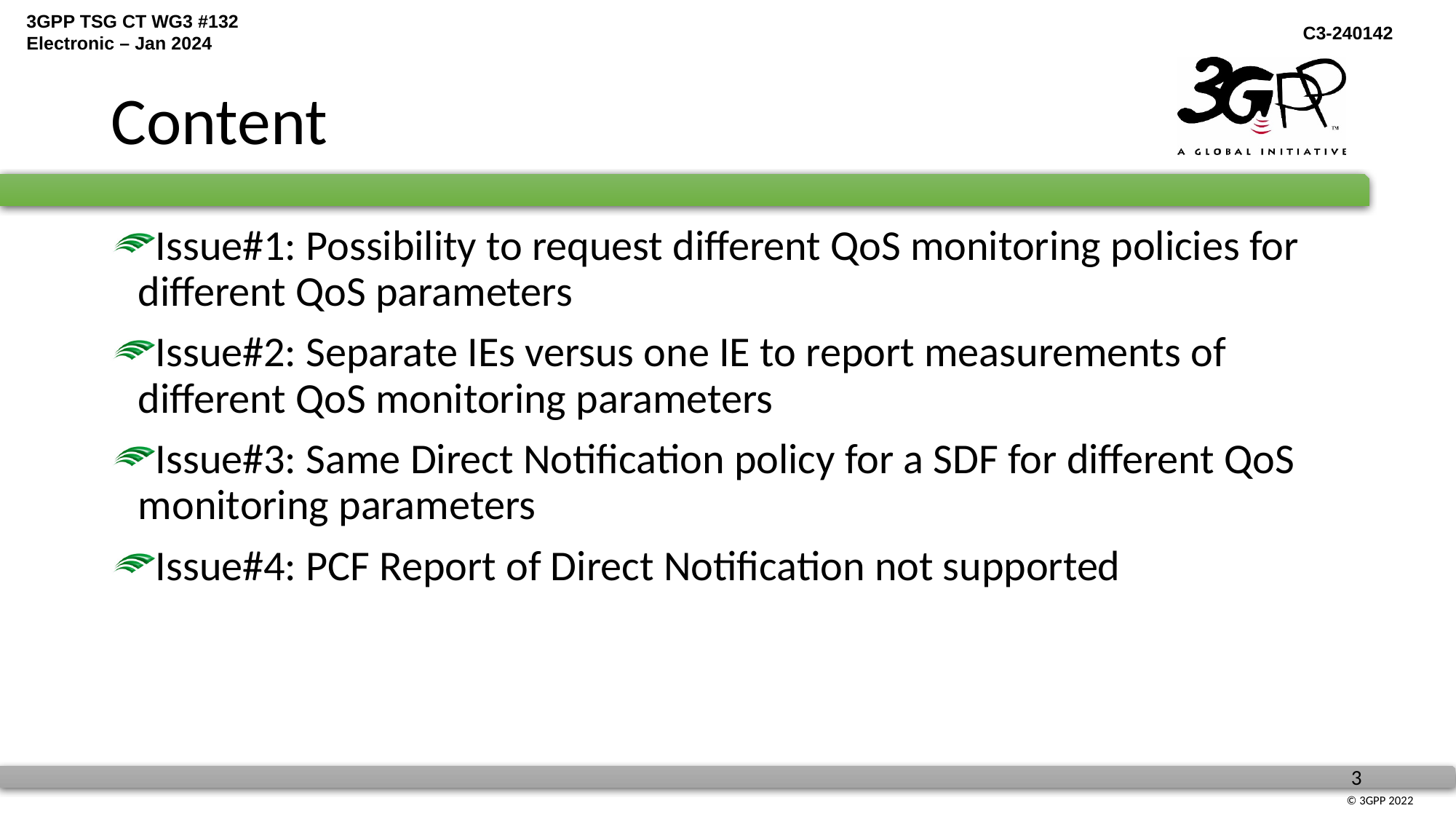

# Content
Issue#1: Possibility to request different QoS monitoring policies for different QoS parameters
Issue#2: Separate IEs versus one IE to report measurements of different QoS monitoring parameters
Issue#3: Same Direct Notification policy for a SDF for different QoS monitoring parameters
Issue#4: PCF Report of Direct Notification not supported